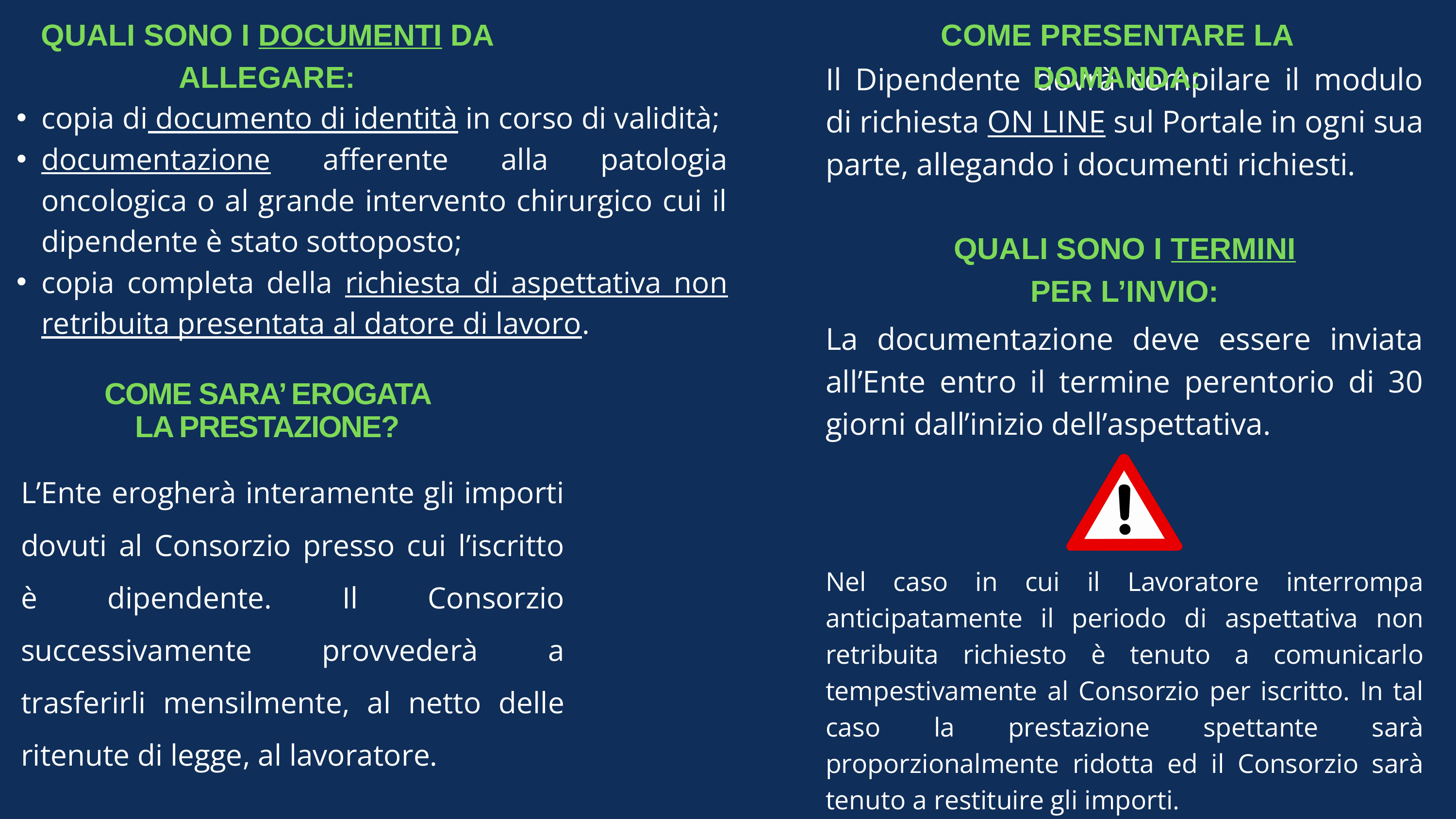

QUALI SONO I DOCUMENTI DA ALLEGARE:
COME PRESENTARE LA DOMANDA:
Il Dipendente dovrà compilare il modulo di richiesta ON LINE sul Portale in ogni sua parte, allegando i documenti richiesti.

copia di documento di identità in corso di validità;
documentazione afferente alla patologia oncologica o al grande intervento chirurgico cui il dipendente è stato sottoposto;
copia completa della richiesta di aspettativa non retribuita presentata al datore di lavoro.

QUALI SONO I TERMINI PER L’INVIO:
La documentazione deve essere inviata all’Ente entro il termine perentorio di 30 giorni dall’inizio dell’aspettativa.
COME SARA’ EROGATA LA PRESTAZIONE?

L’Ente erogherà interamente gli importi dovuti al Consorzio presso cui l’iscritto è dipendente. Il Consorzio successivamente provvederà a trasferirli mensilmente, al netto delle ritenute di legge, al lavoratore.

Nel caso in cui il Lavoratore interrompa anticipatamente il periodo di aspettativa non retribuita richiesto è tenuto a comunicarlo tempestivamente al Consorzio per iscritto. In tal caso la prestazione spettante sarà proporzionalmente ridotta ed il Consorzio sarà tenuto a restituire gli importi.